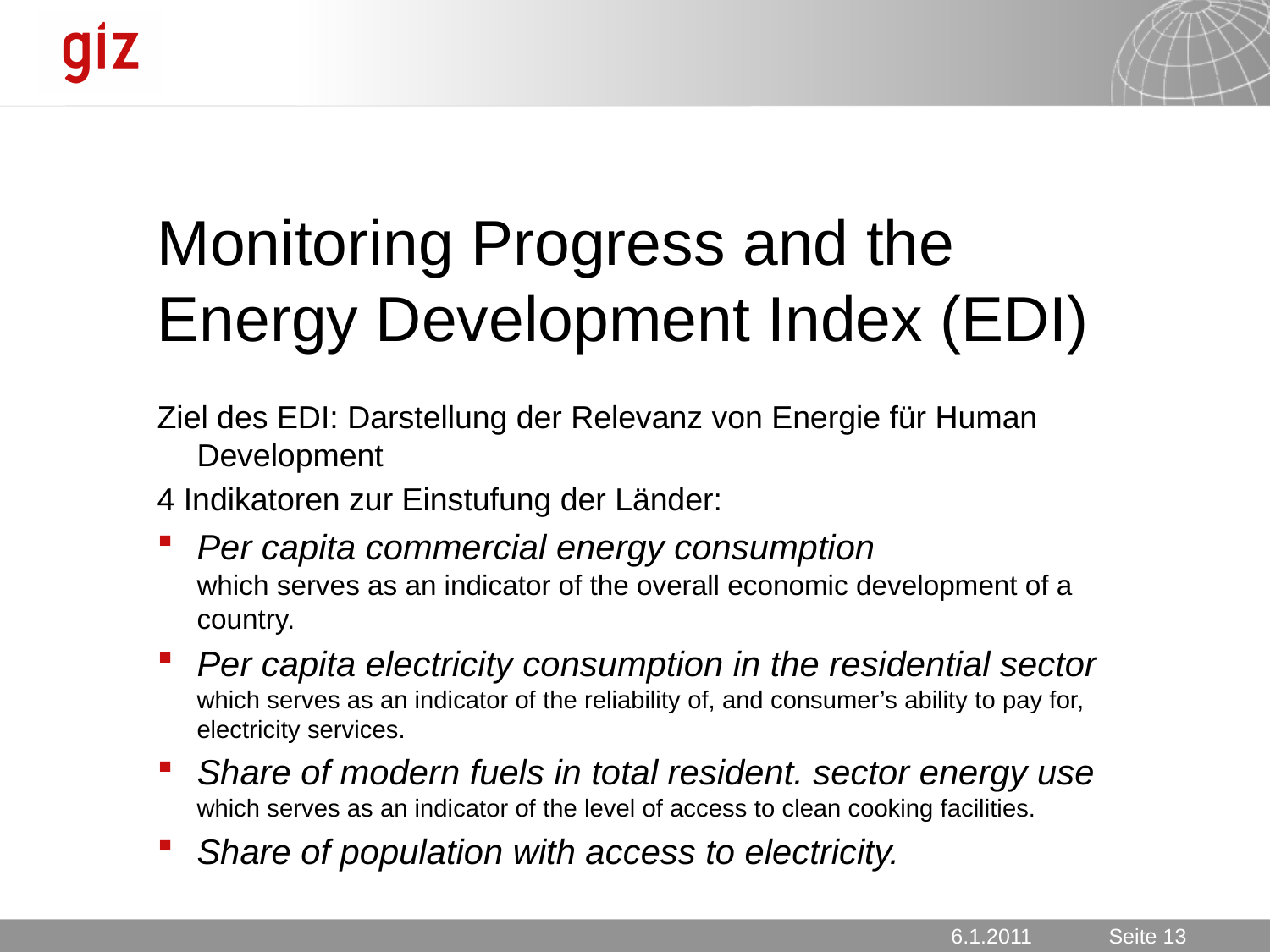

# Monitoring Progress and the Energy Development Index (EDI)

Ziel des EDI: Darstellung der Relevanz von Energie für Human Development
4 Indikatoren zur Einstufung der Länder:
Per capita commercial energy consumption
which serves as an indicator of the overall economic development of a country.
Per capita electricity consumption in the residential sector
which serves as an indicator of the reliability of, and consumer’s ability to pay for, electricity services.
Share of modern fuels in total resident. sector energy use
which serves as an indicator of the level of access to clean cooking facilities.
Share of population with access to electricity.
6.1.2011